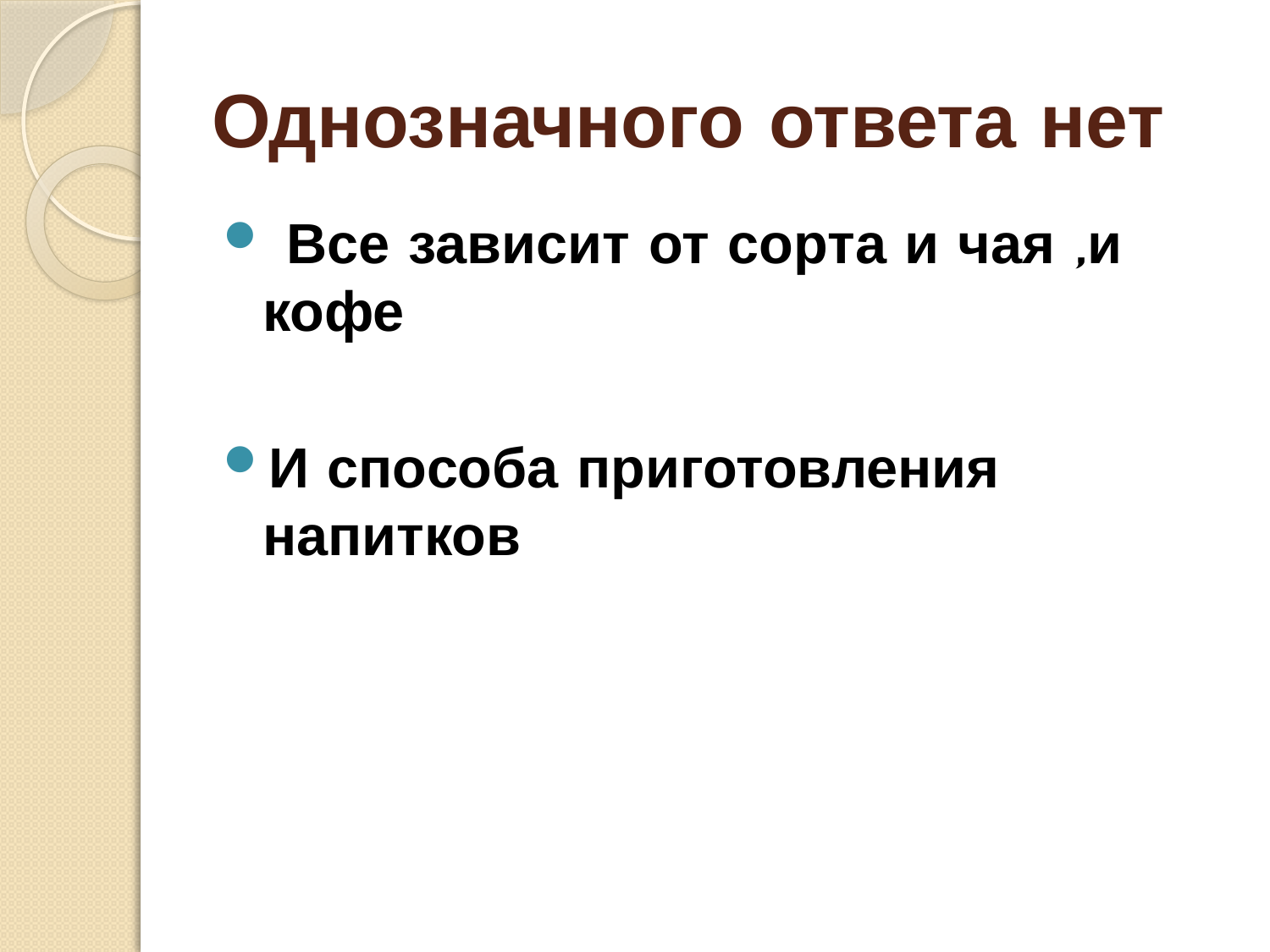

# Однозначного ответа нет
 Все зависит от сорта и чая ,и кофе

И способа приготовления напитков